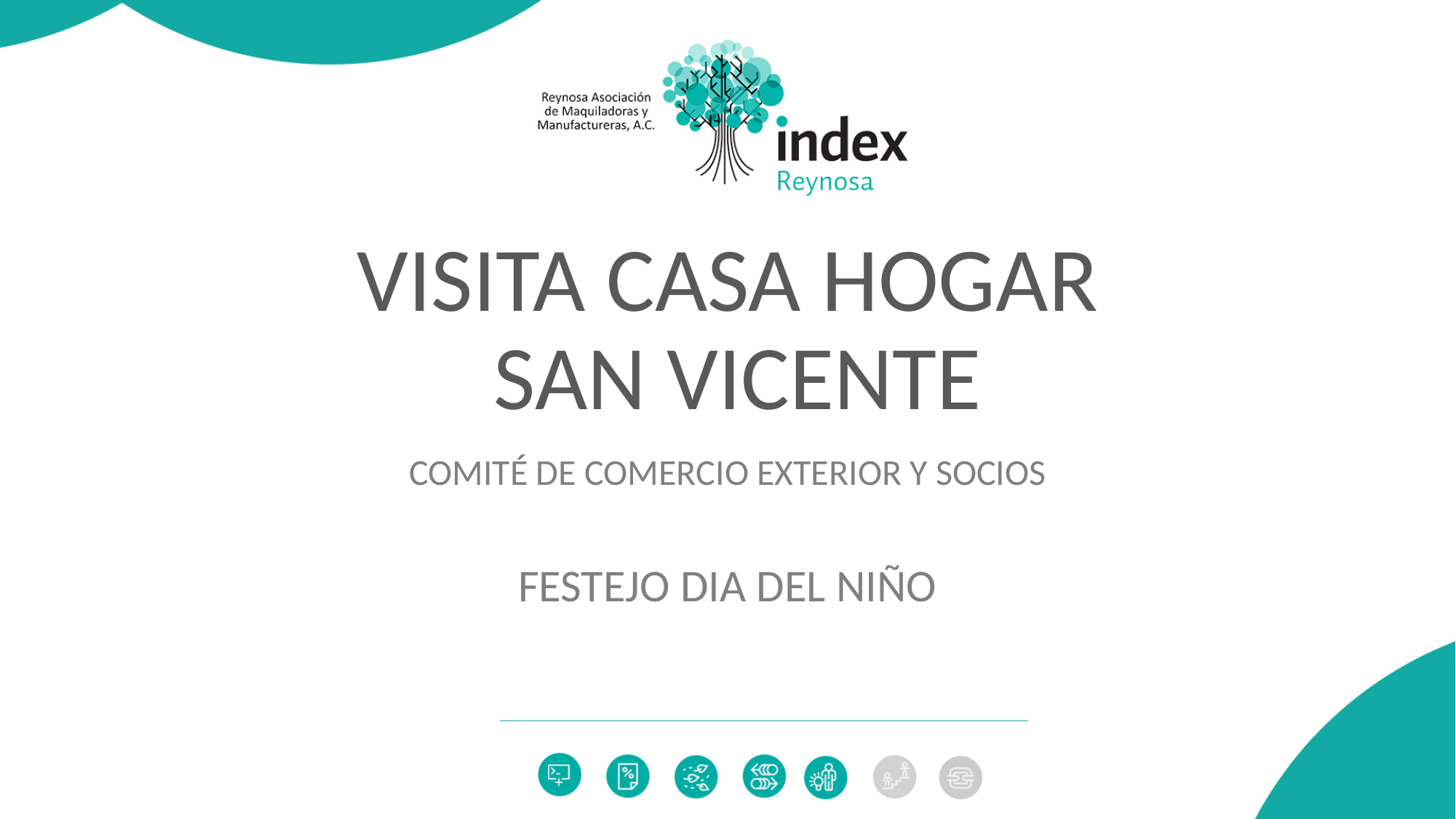

# VISITA CASA HOGAR SAN VICENTE
COMITÉ DE COMERCIO EXTERIOR Y SOCIOS

FESTEJO DIA DEL NIÑO